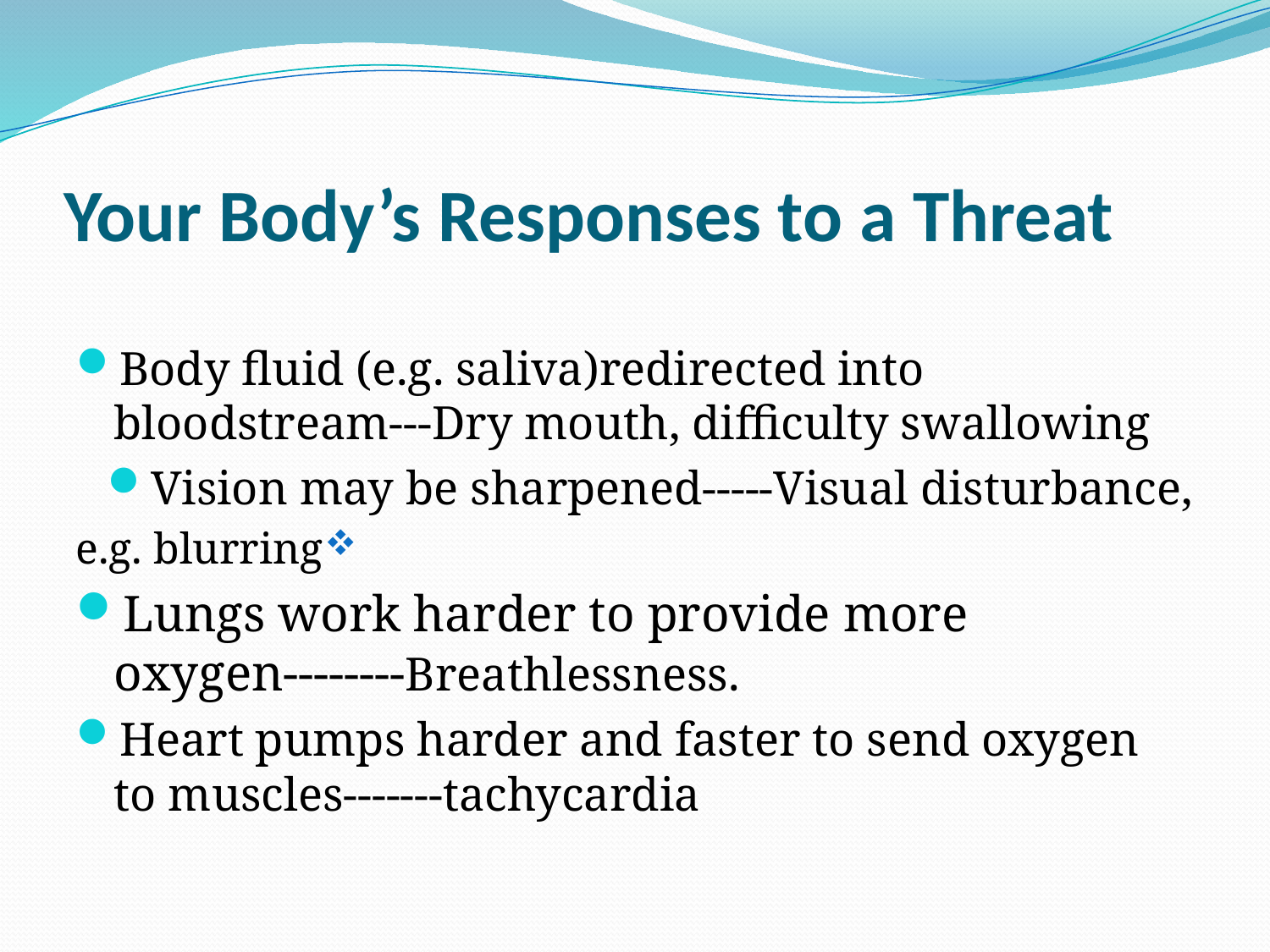

# Your Body’s Responses to a Threat

Body fluid (e.g. saliva)redirected into bloodstream---Dry mouth, difficulty swallowing
Vision may be sharpened-----Visual disturbance,
e.g. blurring
Lungs work harder to provide more oxygen--------Breathlessness.
Heart pumps harder and faster to send oxygen to muscles-------tachycardia